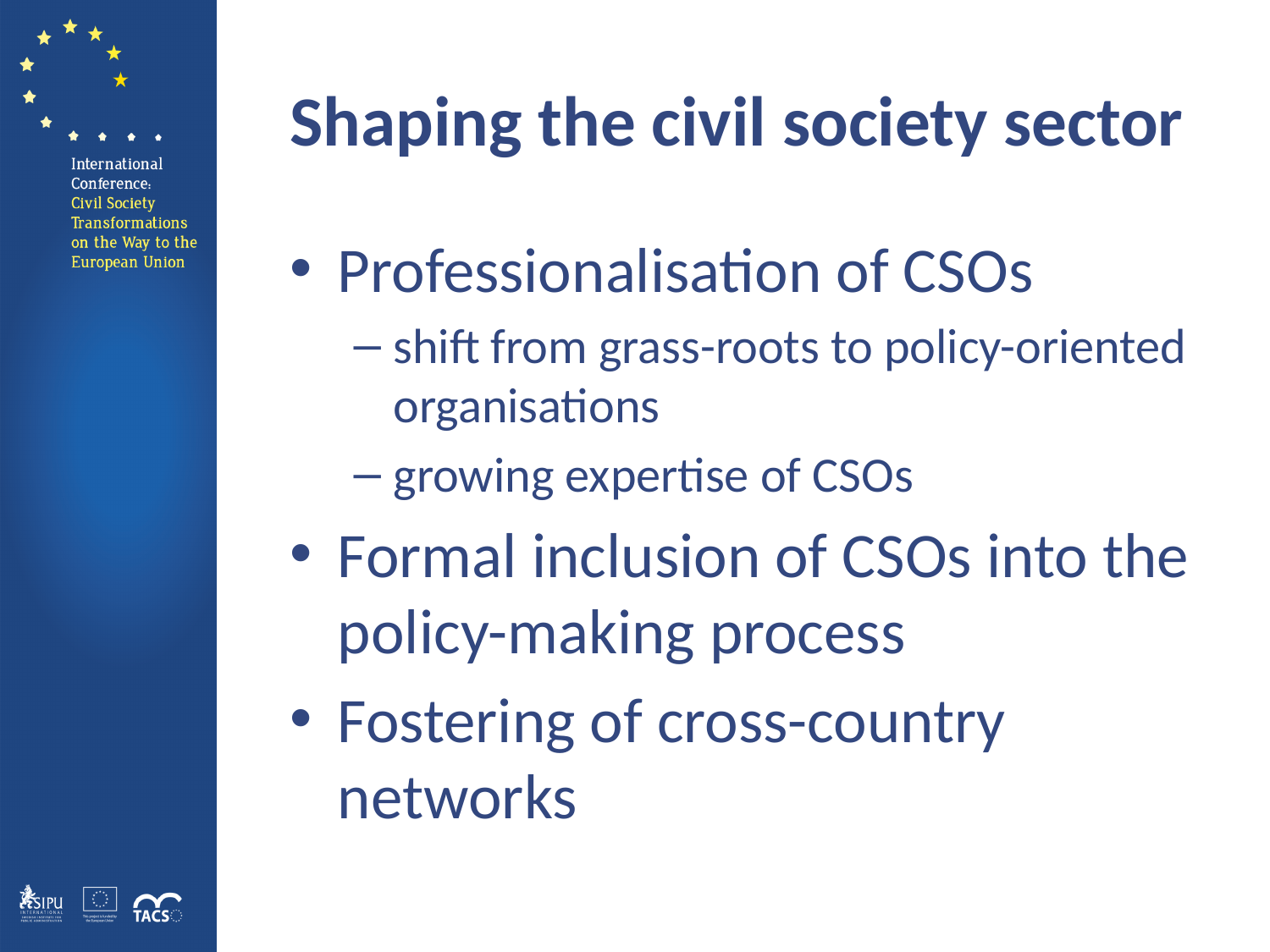

# Shaping the civil society sector
Professionalisation of CSOs
shift from grass-roots to policy-oriented organisations
growing expertise of CSOs
Formal inclusion of CSOs into the policy-making process
Fostering of cross-country networks